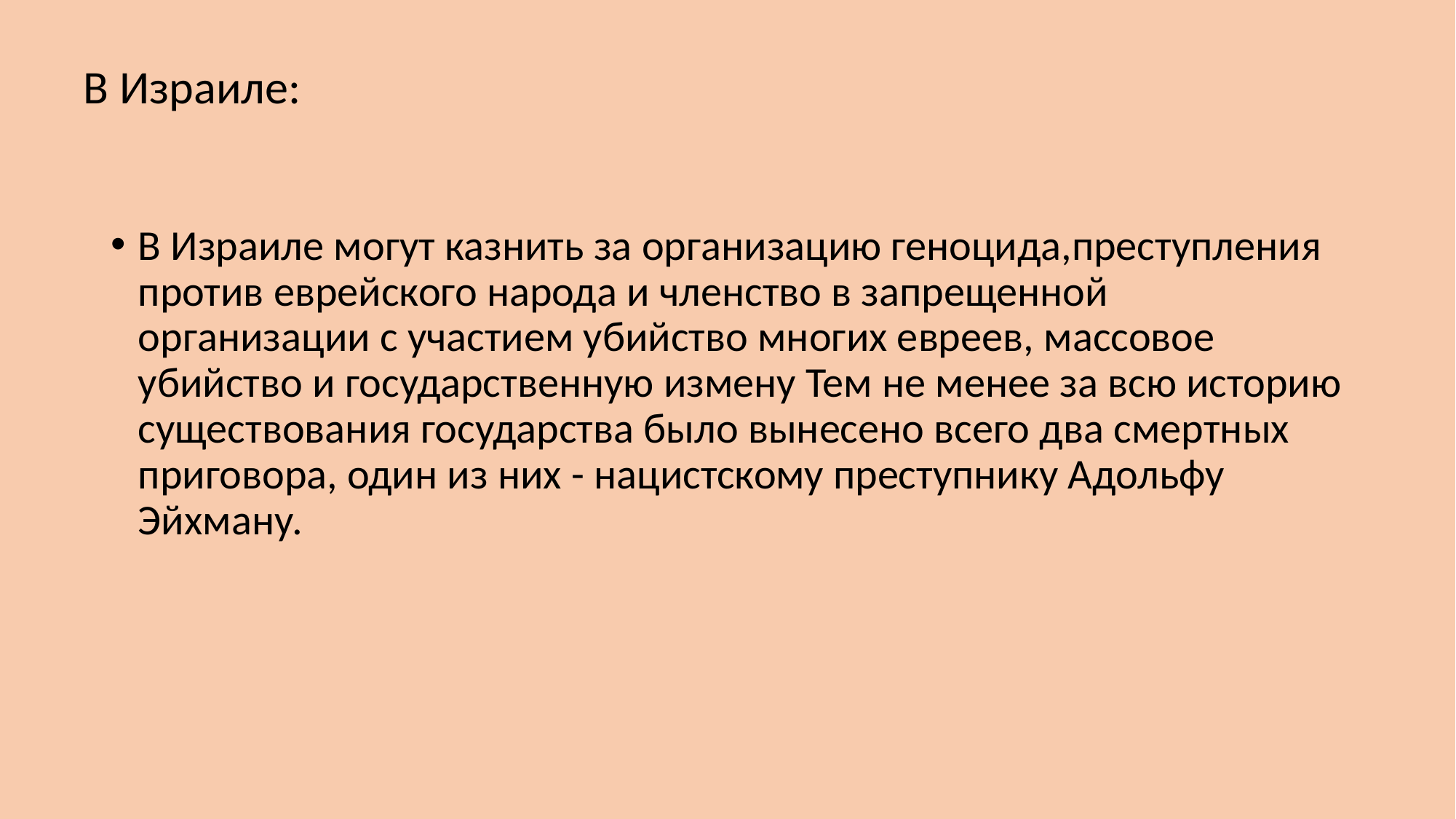

# В Израиле:
В Израиле могут казнить за организацию геноцида,преступления против еврейского народа и членство в запрещенной организации с участием убийство многих евреев, массовое убийство и государственную измену Тем не менее за всю историю существования государства было вынесено всего два смертных приговора, один из них - нацистскому преступнику Адольфу Эйхману.